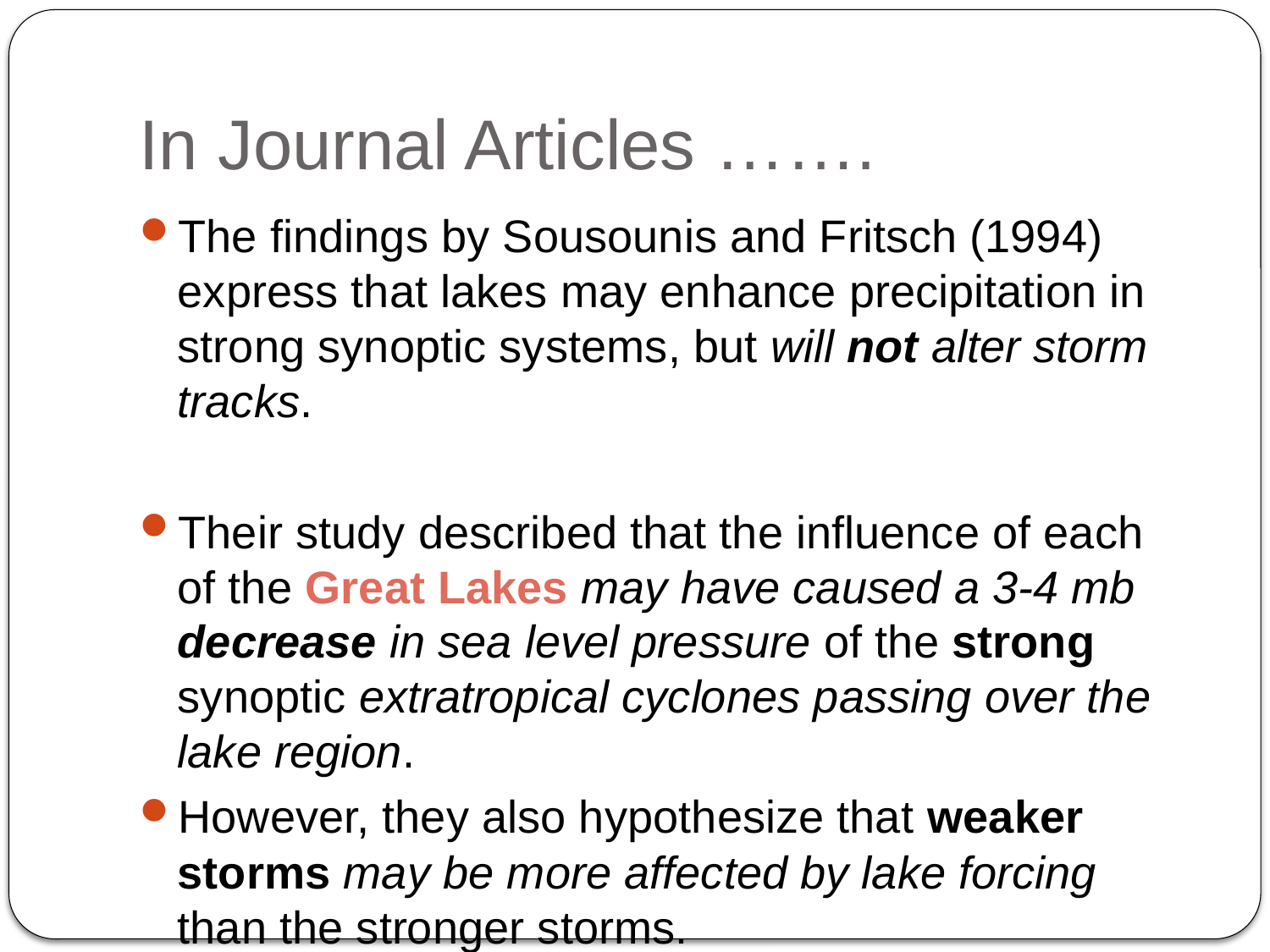

# In Journal Articles …….
The findings by Sousounis and Fritsch (1994) express that lakes may enhance precipitation in strong synoptic systems, but will not alter storm tracks.

Their study described that the influence of each of the Great Lakes may have caused a 3-4 mb decrease in sea level pressure of the strong synoptic extratropical cyclones passing over the lake region.
However, they also hypothesize that weaker storms may be more affected by lake forcing than the stronger storms.